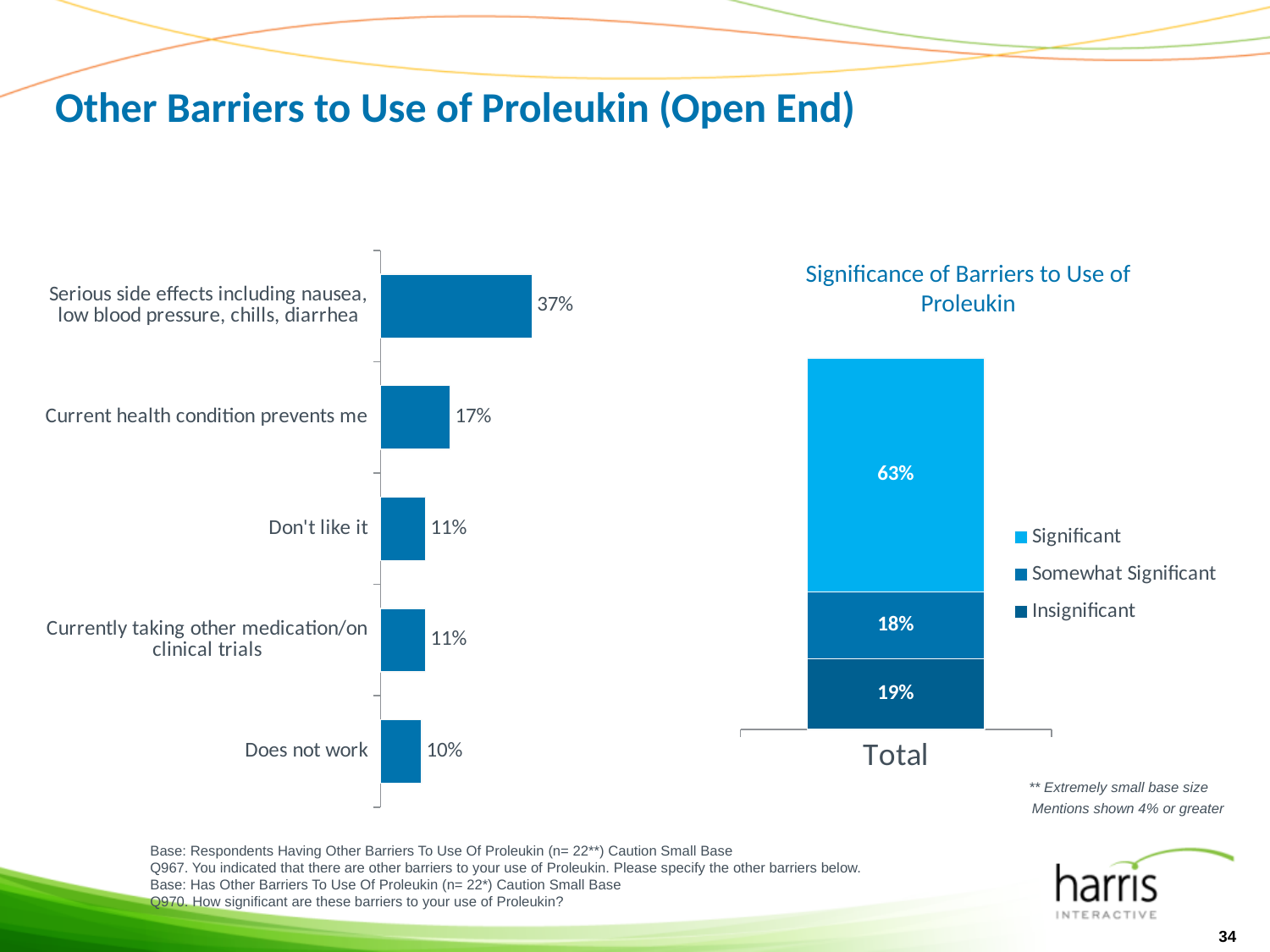

# Other Barriers to Use of Proleukin (Open End)

### Chart

| Category | Total Cancer Patients |
|---|---|
| Serious side effects including nausea, low blood pressure, chills, diarrhea | 0.3700000000000004 |
| Current health condition prevents me | 0.17 |
| Don't like it | 0.11 |
| Currently taking other medication/on clinical trials | 0.11 |
| Does not work | 0.1 |
Significance of Barriers to Use of Proleukin

### Chart

| Category | Insignificant | Somewhat Significant | Significant |
|---|---|---|---|
| Total | 0.19 | 0.1800000000000001 | 0.6300000000000004 |
** Extremely small base size
Mentions shown 4% or greater
Base: Respondents Having Other Barriers To Use Of Proleukin (n= 22**) Caution Small Base
Q967. You indicated that there are other barriers to your use of Proleukin. Please specify the other barriers below.
Base: Has Other Barriers To Use Of Proleukin (n= 22*) Caution Small Base
Q970. How significant are these barriers to your use of Proleukin?
34